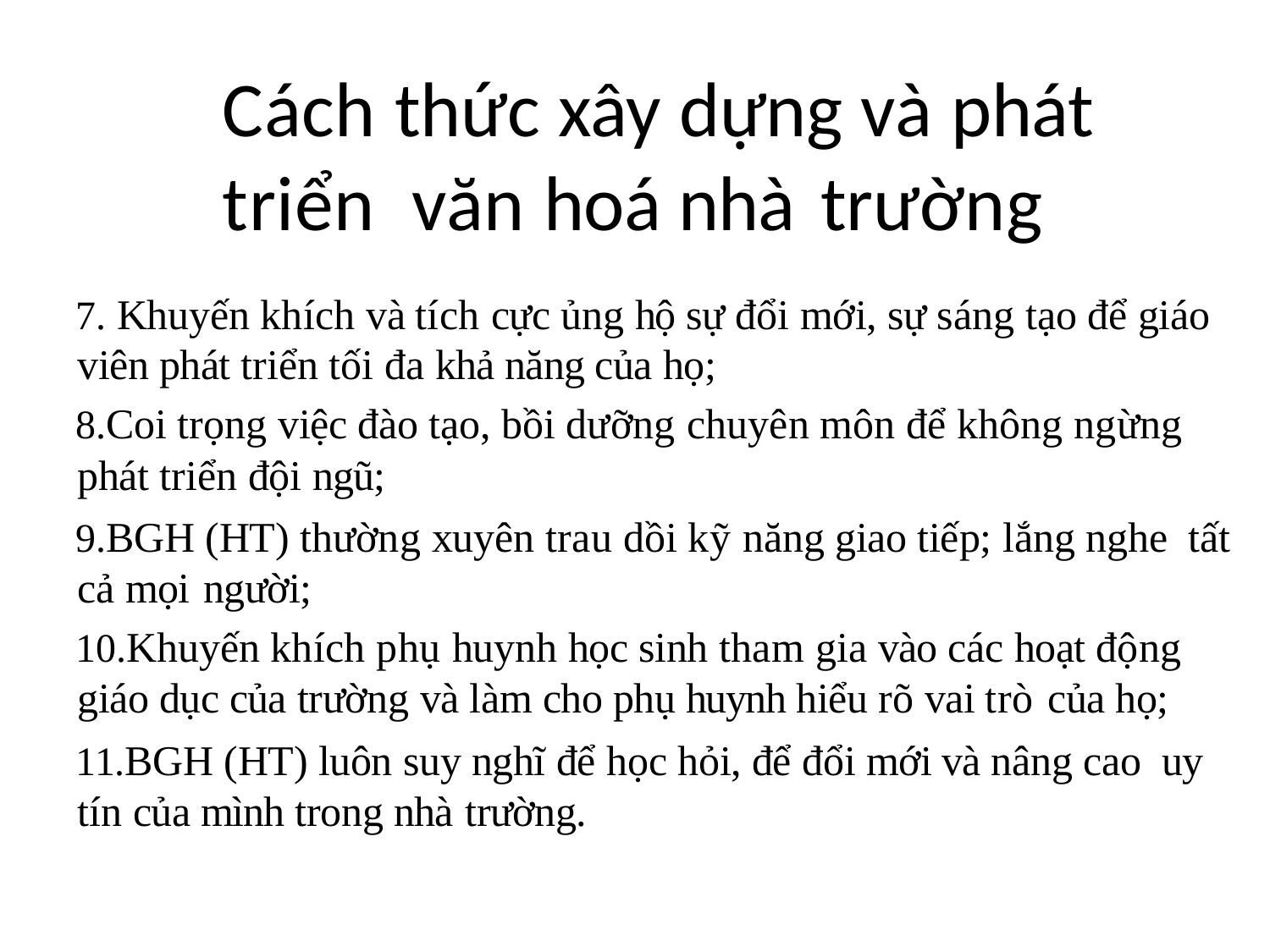

# Cách thức xây dựng và phát triển  văn hoá nhà trường
 Khuyến khích và tích cực ủng hộ sự đổi mới, sự sáng tạo để giáo  viên phát triển tối đa khả năng của họ;
Coi trọng việc đào tạo, bồi dưỡng chuyên môn để không ngừng  phát triển đội ngũ;
BGH (HT) thường xuyên trau dồi kỹ năng giao tiếp; lắng nghe  tất cả mọi người;
Khuyến khích phụ huynh học sinh tham gia vào các hoạt động  giáo dục của trường và làm cho phụ huynh hiểu rõ vai trò của họ;
BGH (HT) luôn suy nghĩ để học hỏi, để đổi mới và nâng cao  uy tín của mình trong nhà trường.